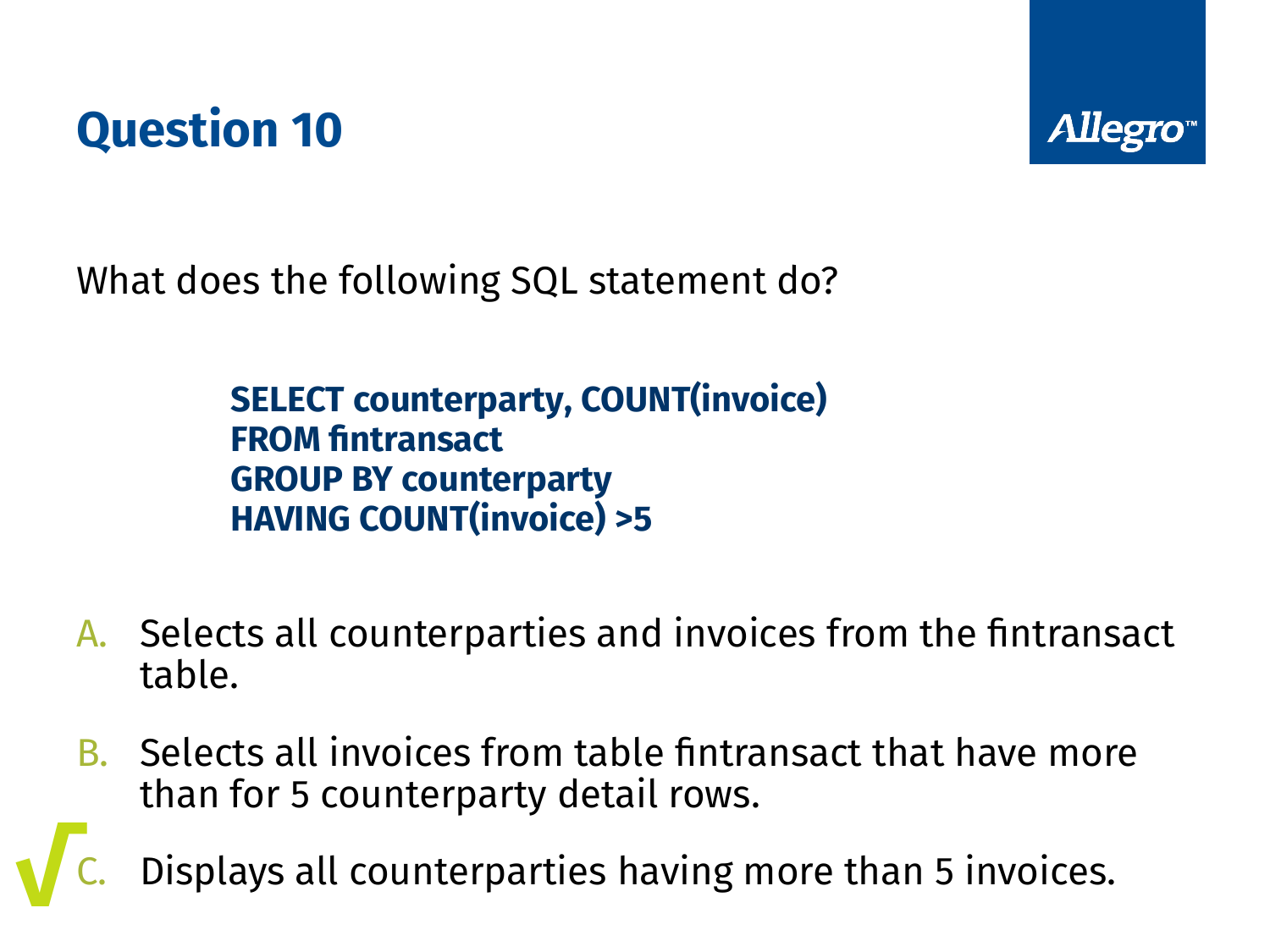

# Question 10

What does the following SQL statement do?

SELECT counterparty, COUNT(invoice)
FROM fintransact
GROUP BY counterparty
HAVING COUNT(invoice) >5

Selects all counterparties and invoices from the fintransact table.
Selects all invoices from table fintransact that have more than for 5 counterparty detail rows.
Displays all counterparties having more than 5 invoices.
√